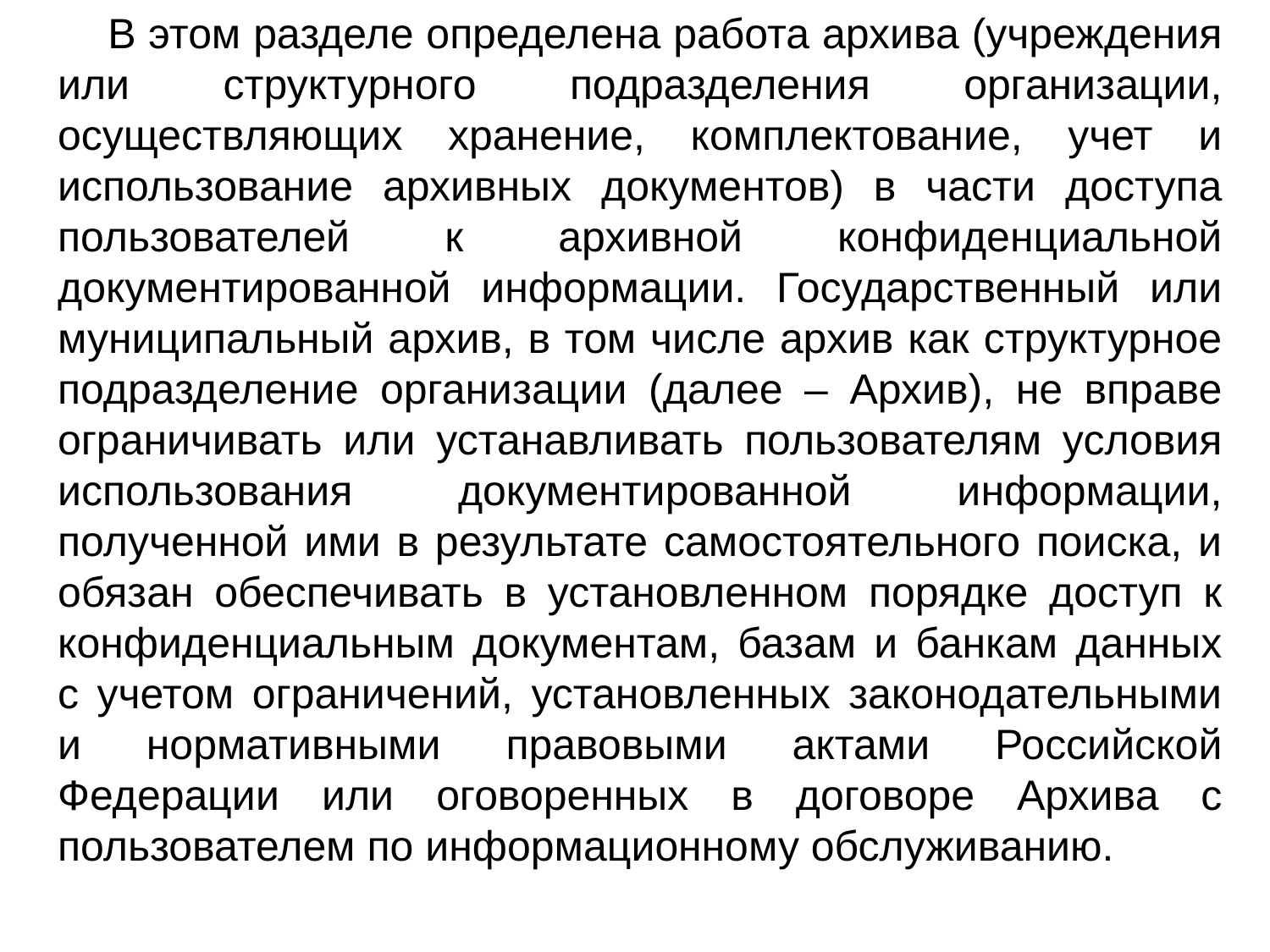

В этом разделе определена работа архива (учреждения или структурного подразделения организации, осуществляющих хранение, комплектование, учет и использование архивных документов) в части доступа пользователей к архивной конфиденциальной документированной информации. Государственный или муниципальный архив, в том числе архив как структурное подразделение организации (далее – Архив), не вправе ограничивать или устанавливать пользователям условия использования документированной информации, полученной ими в результате самостоятельного поиска, и обязан обеспечивать в установленном порядке доступ к конфиденциальным документам, базам и банкам данных с учетом ограничений, установленных законодательными и нормативными правовыми актами Российской Федерации или оговоренных в договоре Архива с пользователем по информационному обслуживанию.